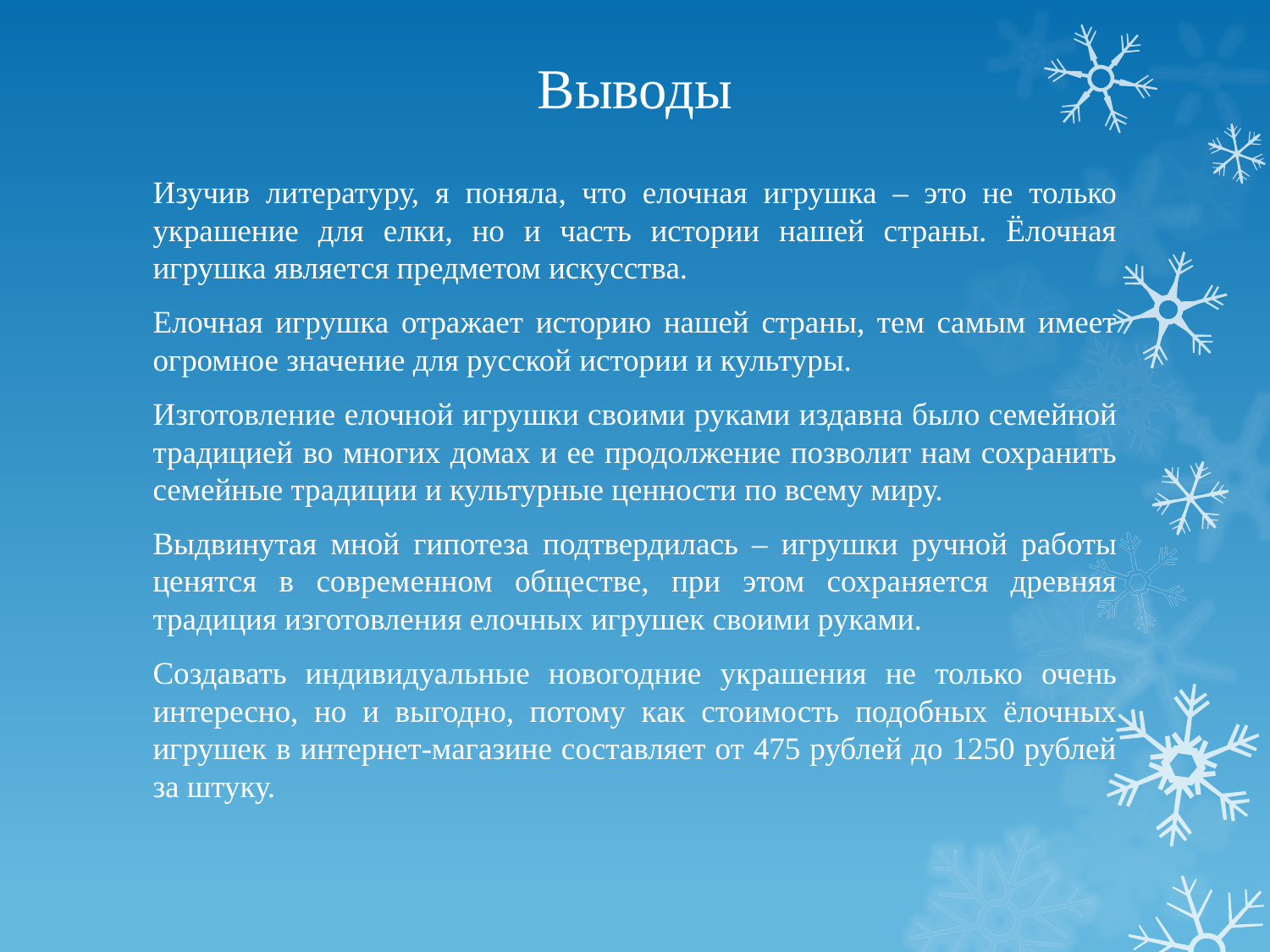

# Выводы
Изучив литературу, я поняла, что елочная игрушка – это не только украшение для елки, но и часть истории нашей страны. Ёлочная игрушка является предметом искусства.
Елочная игрушка отражает историю нашей страны, тем самым имеет огромное значение для русской истории и культуры.
Изготовление елочной игрушки своими руками издавна было семейной традицией во многих домах и ее продолжение позволит нам сохранить семейные традиции и культурные ценности по всему миру.
Выдвинутая мной гипотеза подтвердилась – игрушки ручной работы ценятся в современном обществе, при этом сохраняется древняя традиция изготовления елочных игрушек своими руками.
Создавать индивидуальные новогодние украшения не только очень интересно, но и выгодно, потому как стоимость подобных ёлочных игрушек в интернет-магазине составляет от 475 рублей до 1250 рублей за штуку.